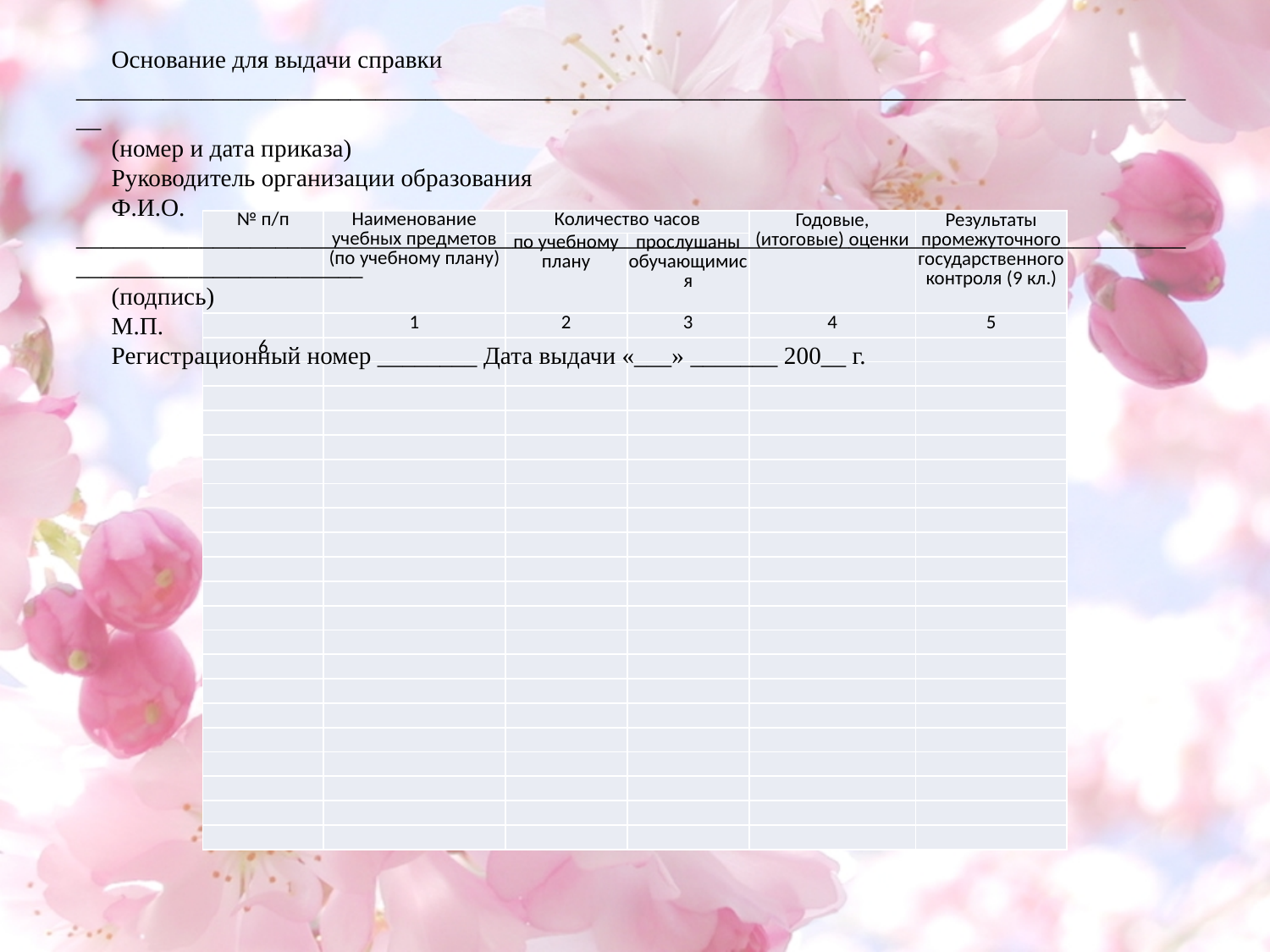

# Приложение 1
к справке, выдаваемой лицам,
не завершившим основное
среднее образование

Основание для выдачи справки ___________________________________________________________________________________________
(номер и дата приказа)
Руководитель организации образования
Ф.И.О. ________________________________________________________________________________________________________________
(подпись)
М.П.
Регистрационный номер ________ Дата выдачи «___» _______ 200__ г.
| № п/п | Наименование учебных предметов (по учебному плану) | Количество часов |  | Годовые, (итоговые) оценки | Результаты промежуточного государственного контроля (9 кл.) |
| --- | --- | --- | --- | --- | --- |
|  |  | по учебному плану | прослушаны обучающимися |  |  |
|  | 1 | 2 | 3 | 4 | 5 |
| 6 |  |  |  |  |  |
|  |  |  |  |  |  |
|  |  |  |  |  |  |
|  |  |  |  |  |  |
|  |  |  |  |  |  |
|  |  |  |  |  |  |
|  |  |  |  |  |  |
|  |  |  |  |  |  |
|  |  |  |  |  |  |
|  |  |  |  |  |  |
|  |  |  |  |  |  |
|  |  |  |  |  |  |
|  |  |  |  |  |  |
|  |  |  |  |  |  |
|  |  |  |  |  |  |
|  |  |  |  |  |  |
|  |  |  |  |  |  |
|  |  |  |  |  |  |
|  |  |  |  |  |  |
|  |  |  |  |  |  |
|  |  |  |  |  |  |